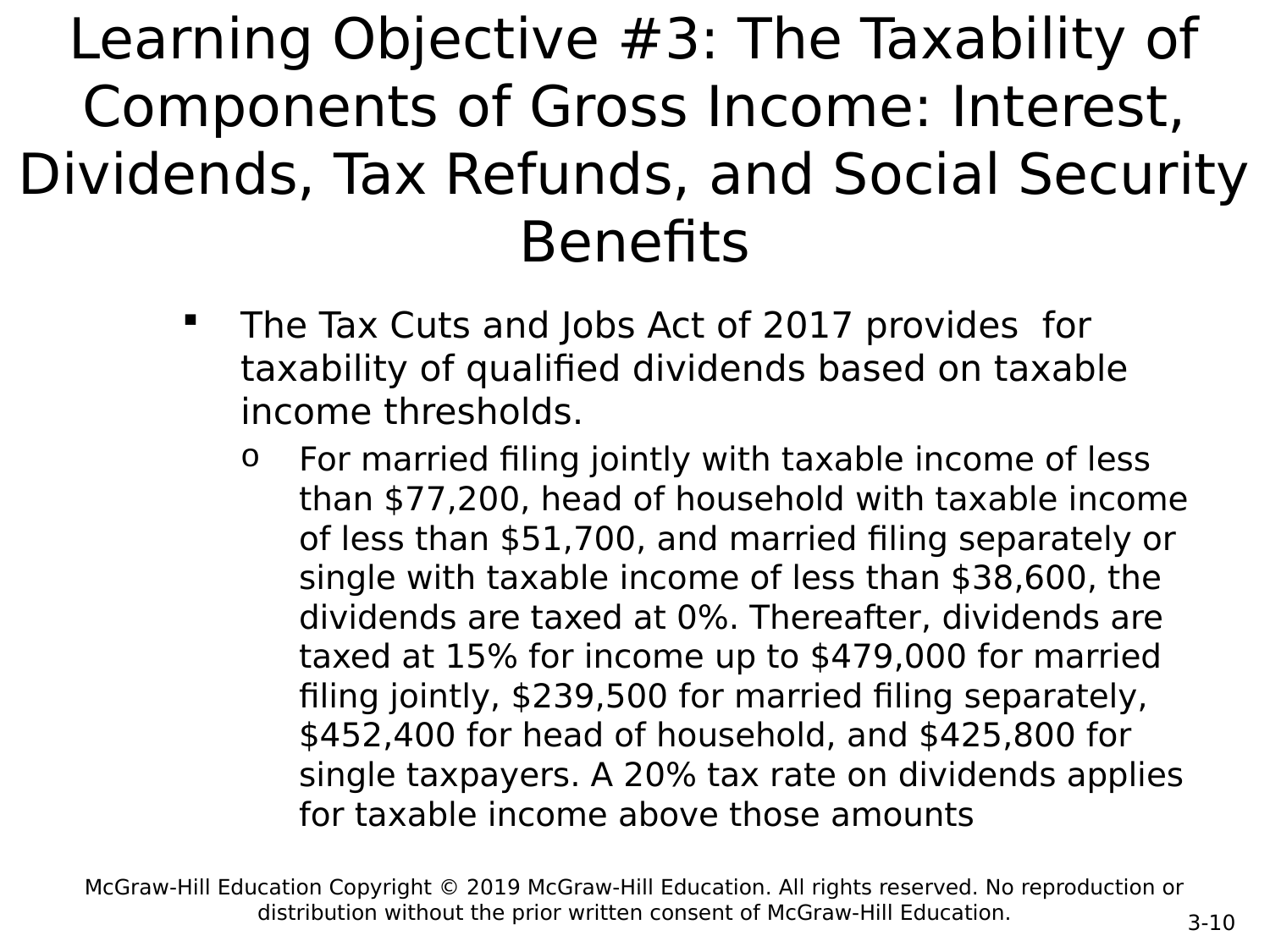

# Learning Objective #3: The Taxability of Components of Gross Income: Interest, Dividends, Tax Refunds, and Social Security Benefits
The Tax Cuts and Jobs Act of 2017 provides  for taxability of qualified dividends based on taxable income thresholds.
For married filing jointly with taxable income of less than $77,200, head of household with taxable income of less than $51,700, and married filing separately or single with taxable income of less than $38,600, the dividends are taxed at 0%. Thereafter, dividends are taxed at 15% for income up to $479,000 for married filing jointly, $239,500 for married filing separately, $452,400 for head of household, and $425,800 for single taxpayers. A 20% tax rate on dividends applies for taxable income above those amounts
McGraw-Hill Education Copyright © 2019 McGraw-Hill Education. All rights reserved. No reproduction or distribution without the prior written consent of McGraw-Hill Education.
3-10